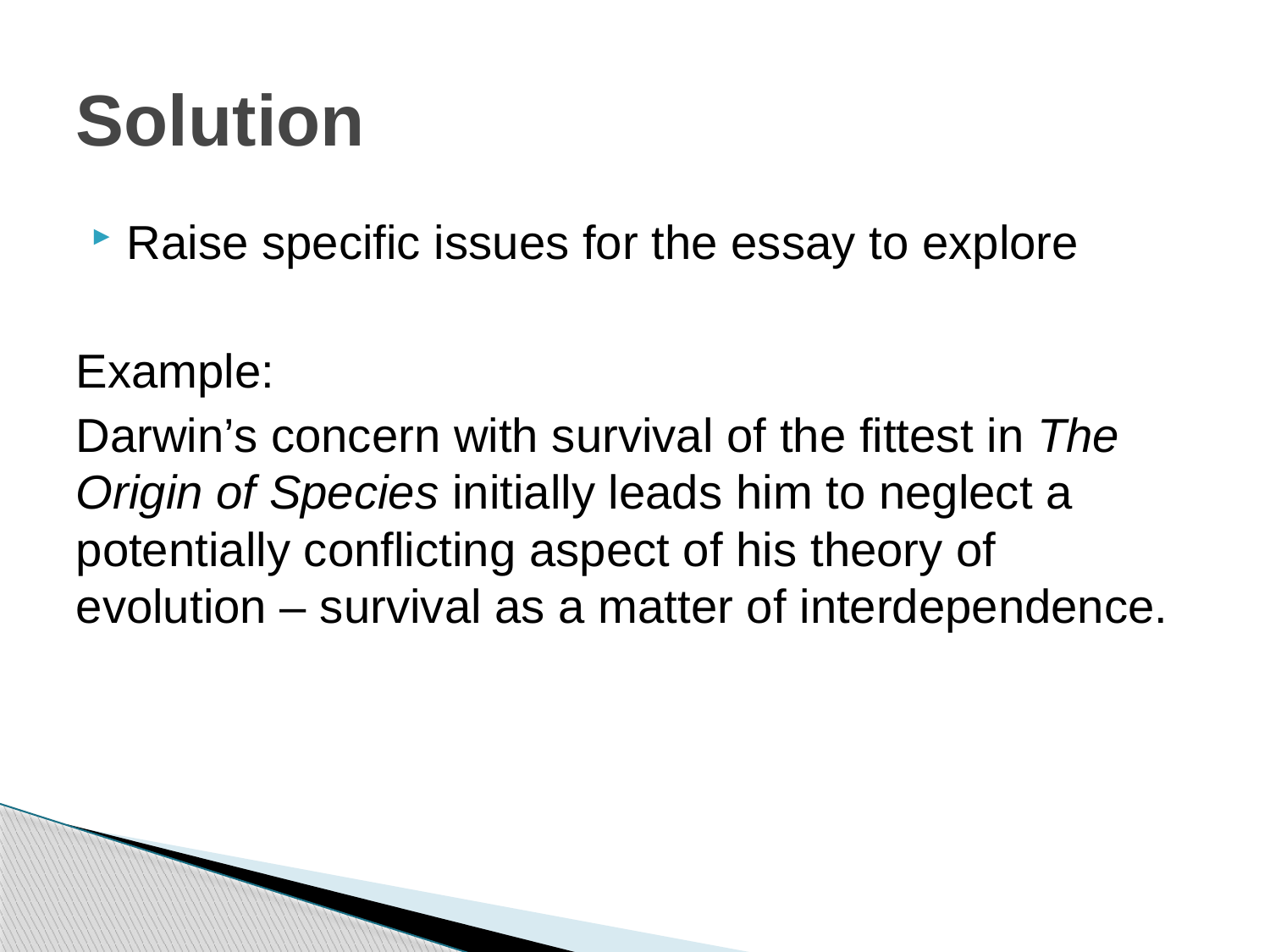

# Solution
Raise specific issues for the essay to explore

Example:
Darwin’s concern with survival of the fittest in The Origin of Species initially leads him to neglect a potentially conflicting aspect of his theory of evolution – survival as a matter of interdependence.